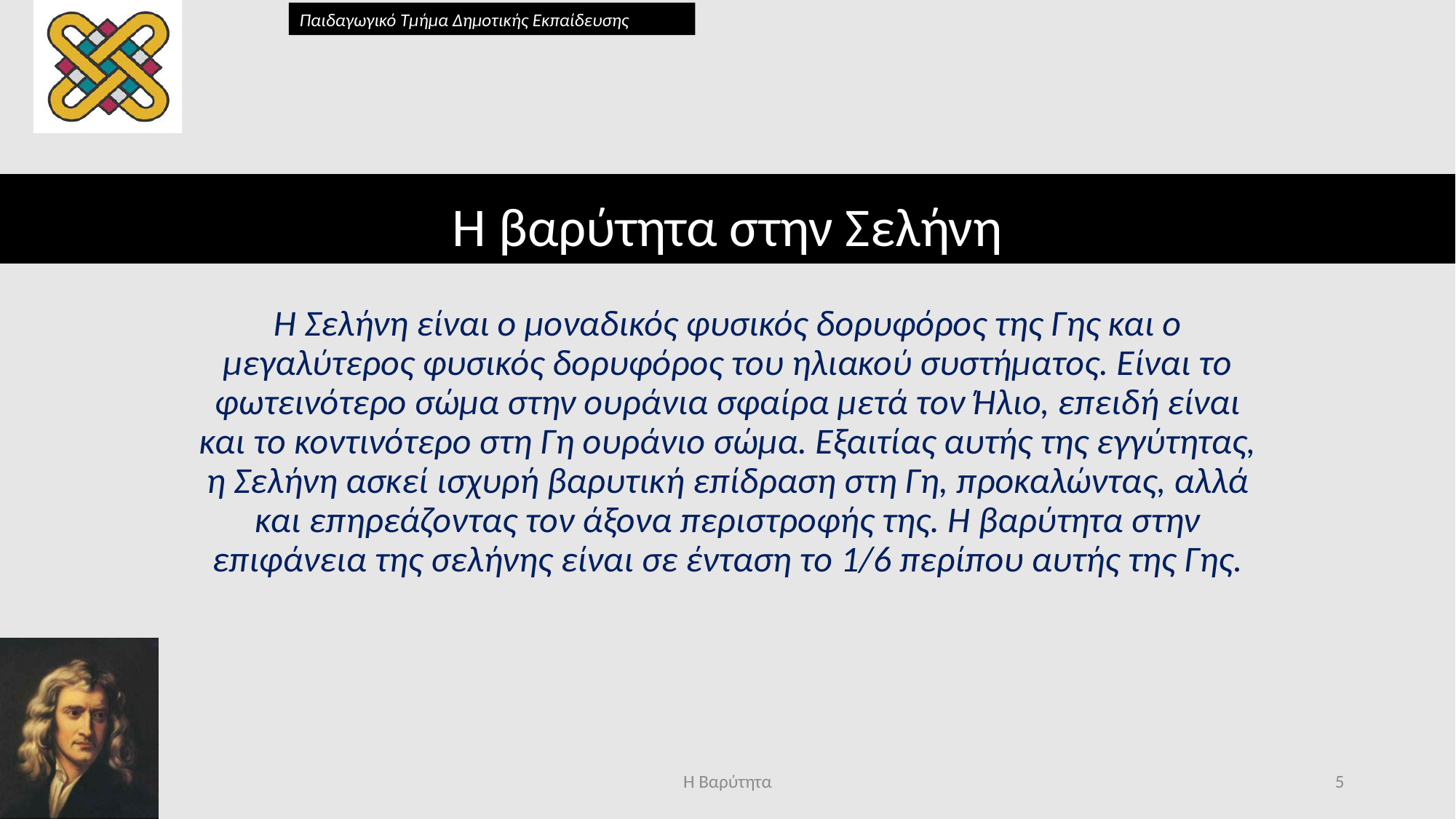

# Η βαρύτητα στην Σελήνη
Η Σελήνη είναι ο μοναδικός φυσικός δορυφόρος της Γης και ο μεγαλύτερος φυσικός δορυφόρος του ηλιακού συστήματος. Είναι το φωτεινότερο σώμα στην ουράνια σφαίρα μετά τον Ήλιο, επειδή είναι και το κοντινότερο στη Γη ουράνιο σώμα. Εξαιτίας αυτής της εγγύτητας, η Σελήνη ασκεί ισχυρή βαρυτική επίδραση στη Γη, προκαλώντας, αλλά και επηρεάζοντας τον άξονα περιστροφής της. Η βαρύτητα στην επιφάνεια της σελήνης είναι σε ένταση το 1/6 περίπου αυτής της Γης.
Η Βαρύτητα
5